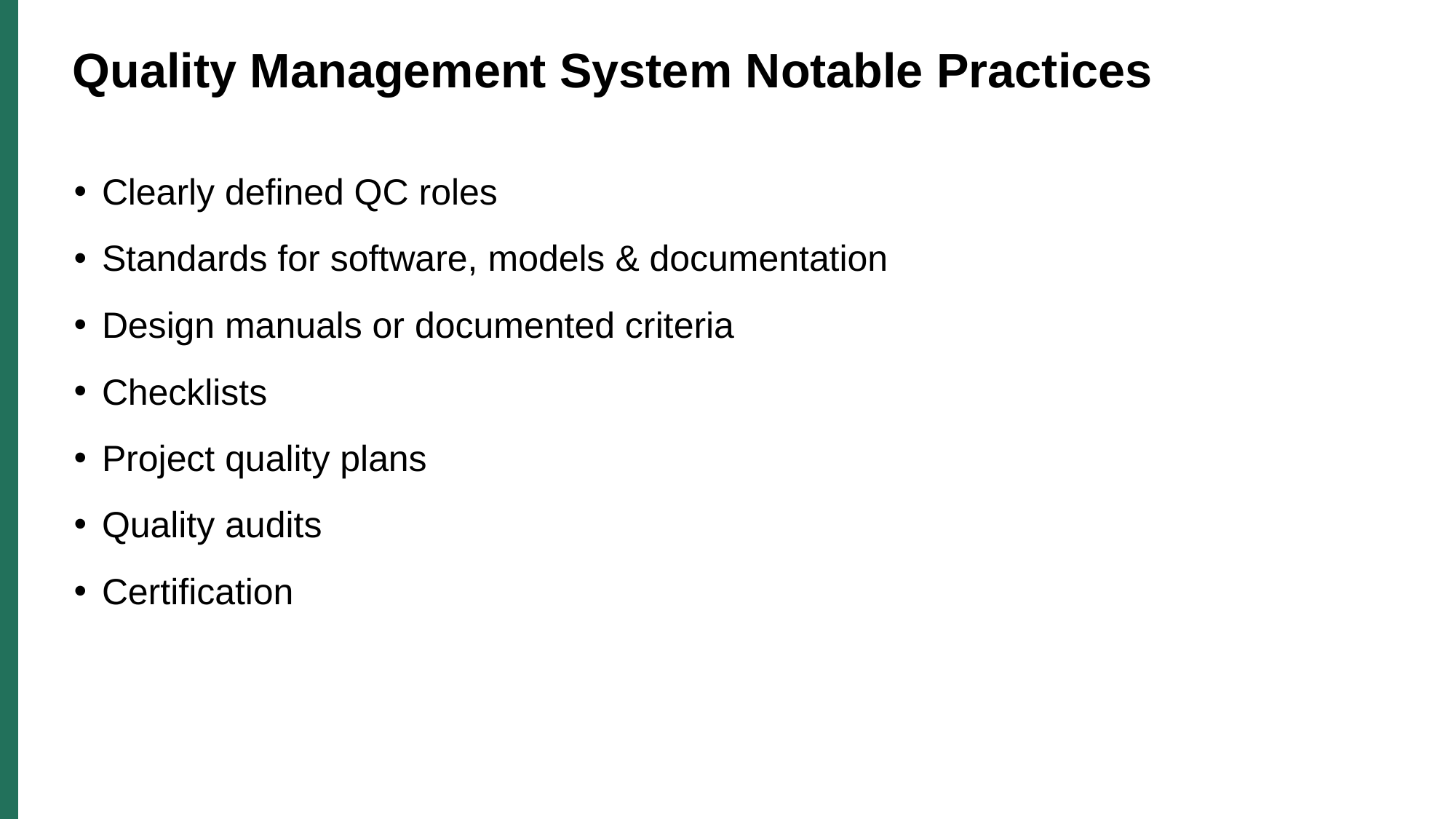

# Quality Management System Notable Practices
Clearly defined QC roles
Standards for software, models & documentation
Design manuals or documented criteria
Checklists
Project quality plans
Quality audits
Certification